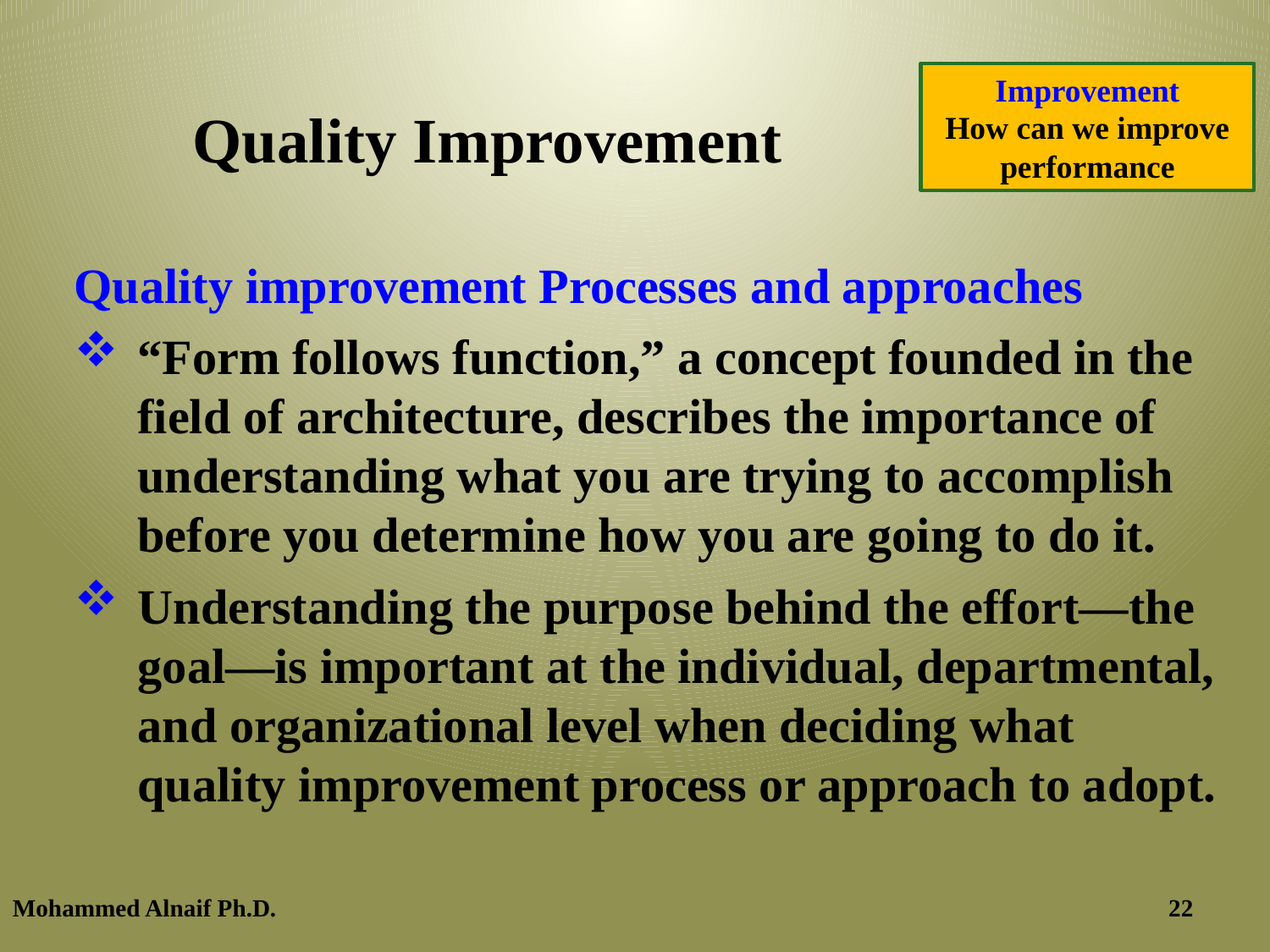

Improvement
How can we improve performance
# Quality Improvement
Quality improvement Processes and approaches
“Form follows function,” a concept founded in the field of architecture, describes the importance of understanding what you are trying to accomplish before you determine how you are going to do it.
Understanding the purpose behind the effort—the goal—is important at the individual, departmental, and organizational level when deciding what quality improvement process or approach to adopt.
Mohammed Alnaif Ph.D.
22